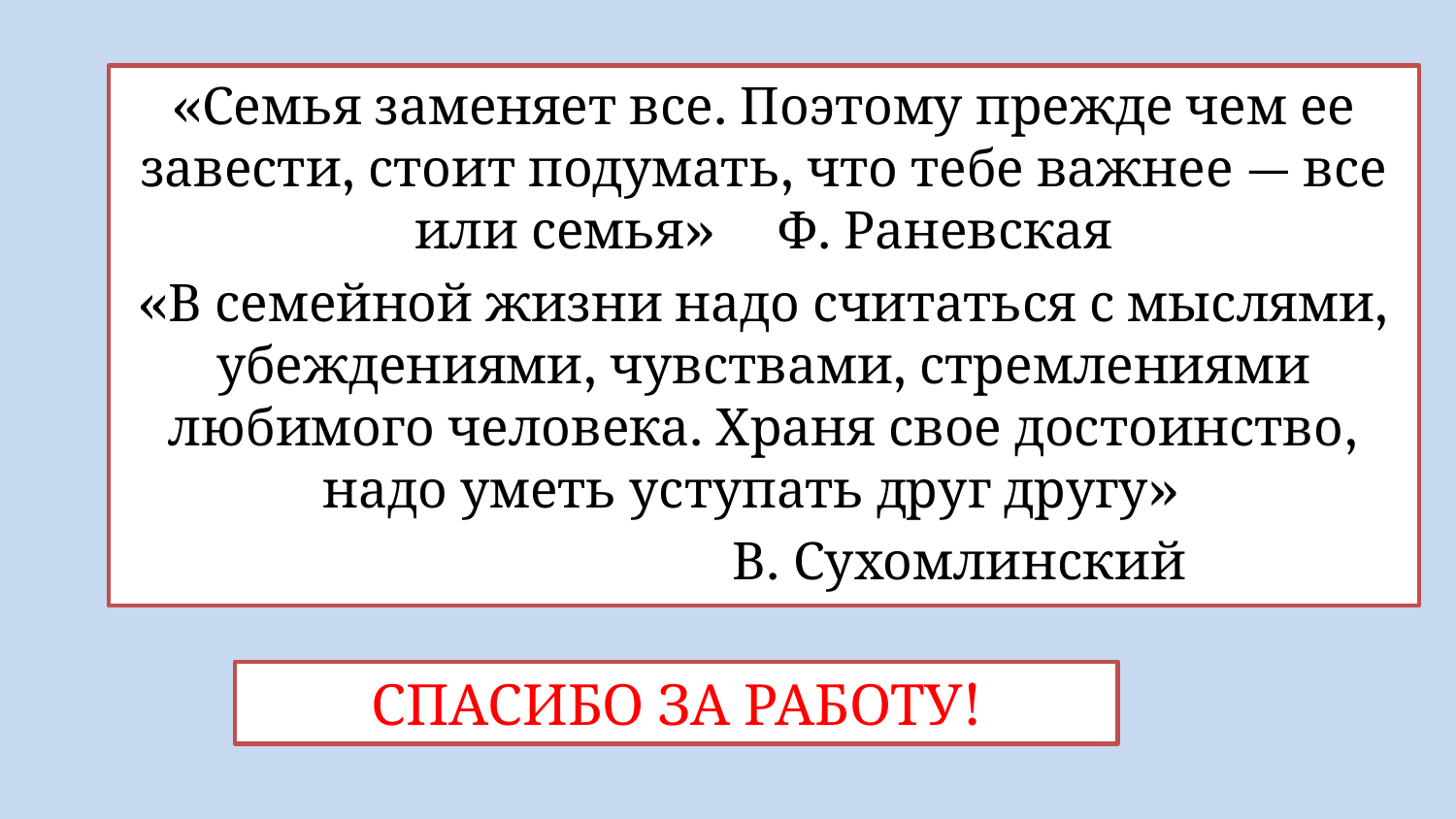

«Семья заменяет все. Поэтому прежде чем ее завести, стоит подумать, что тебе важнее — все или семья»     Ф. Раневская
«В семейной жизни надо считаться с мыслями, убеждениями, чувствами, стремлениями любимого человека. Храня свое достоинство, надо уметь уступать друг другу»
                                В. Сухомлинский
СПАСИБО ЗА РАБОТУ!